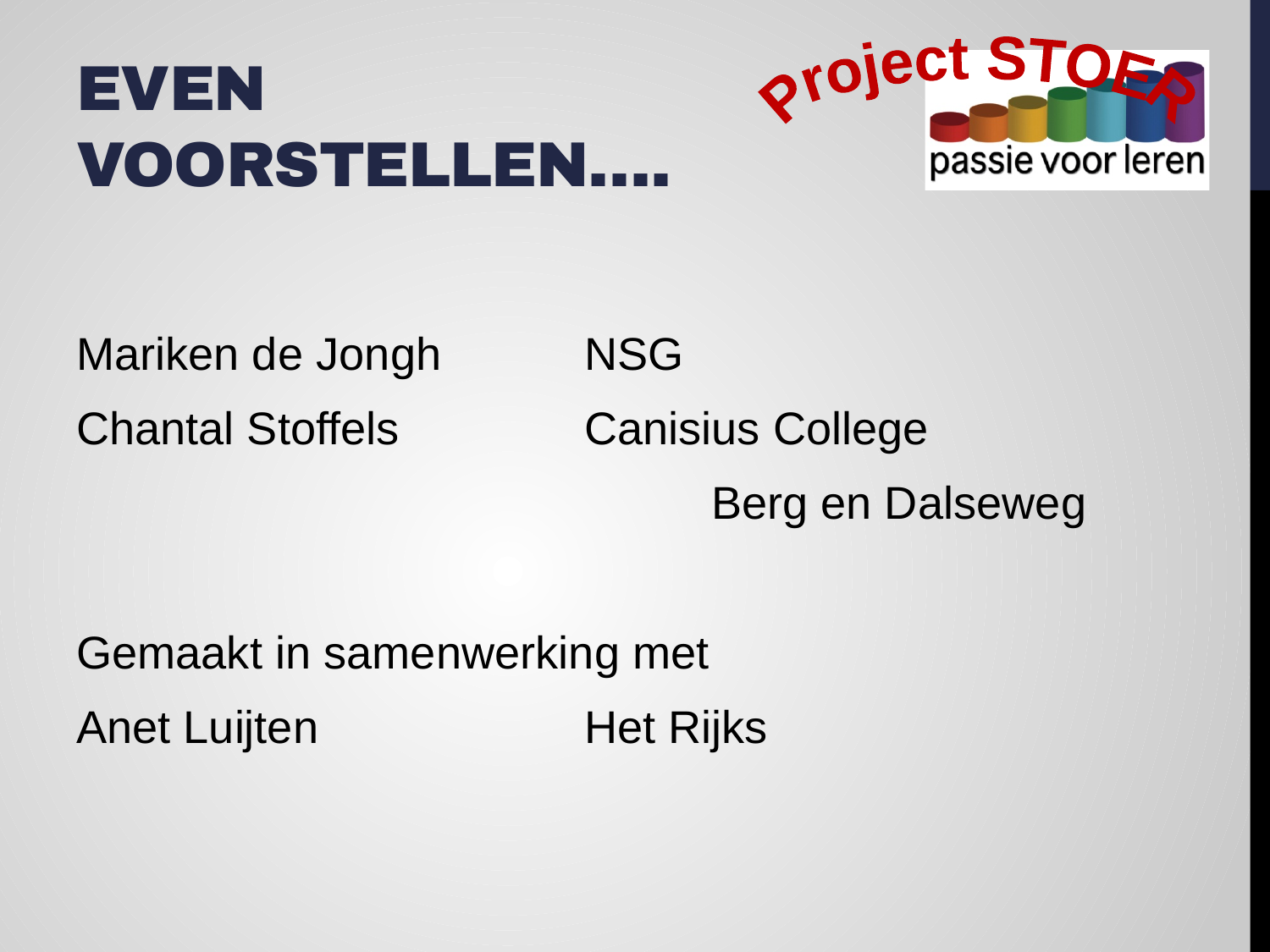

# Even voorstellen….

Mariken de Jongh		NSG
Chantal Stoffels		Canisius College
					Berg en Dalseweg

Gemaakt in samenwerking met
Anet Luijten			Het Rijks